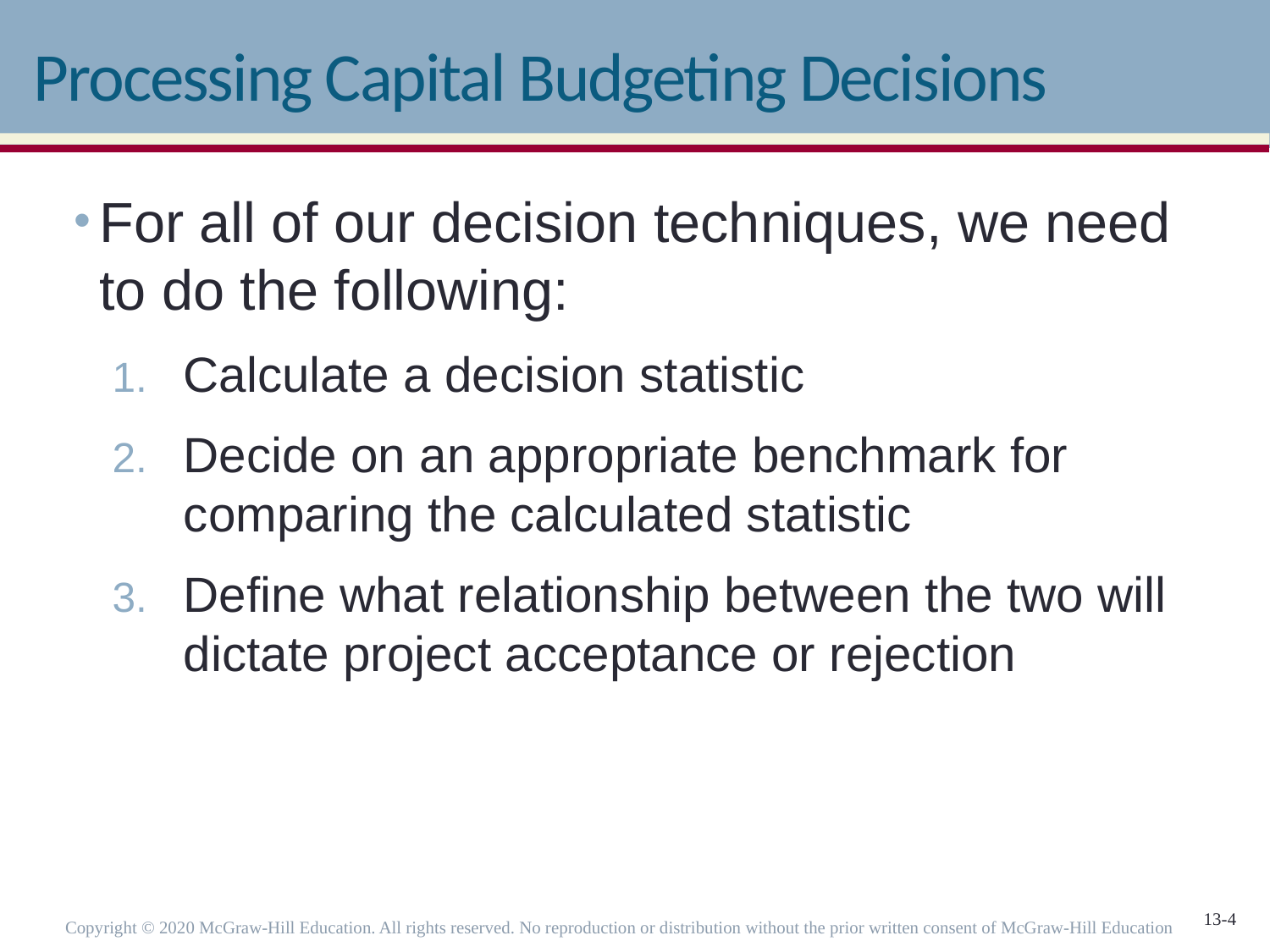

# Processing Capital Budgeting Decisions
For all of our decision techniques, we need to do the following:
Calculate a decision statistic
Decide on an appropriate benchmark for comparing the calculated statistic
Define what relationship between the two will dictate project acceptance or rejection
Copyright © 2020 McGraw-Hill Education. All rights reserved. No reproduction or distribution without the prior written consent of McGraw-Hill Education